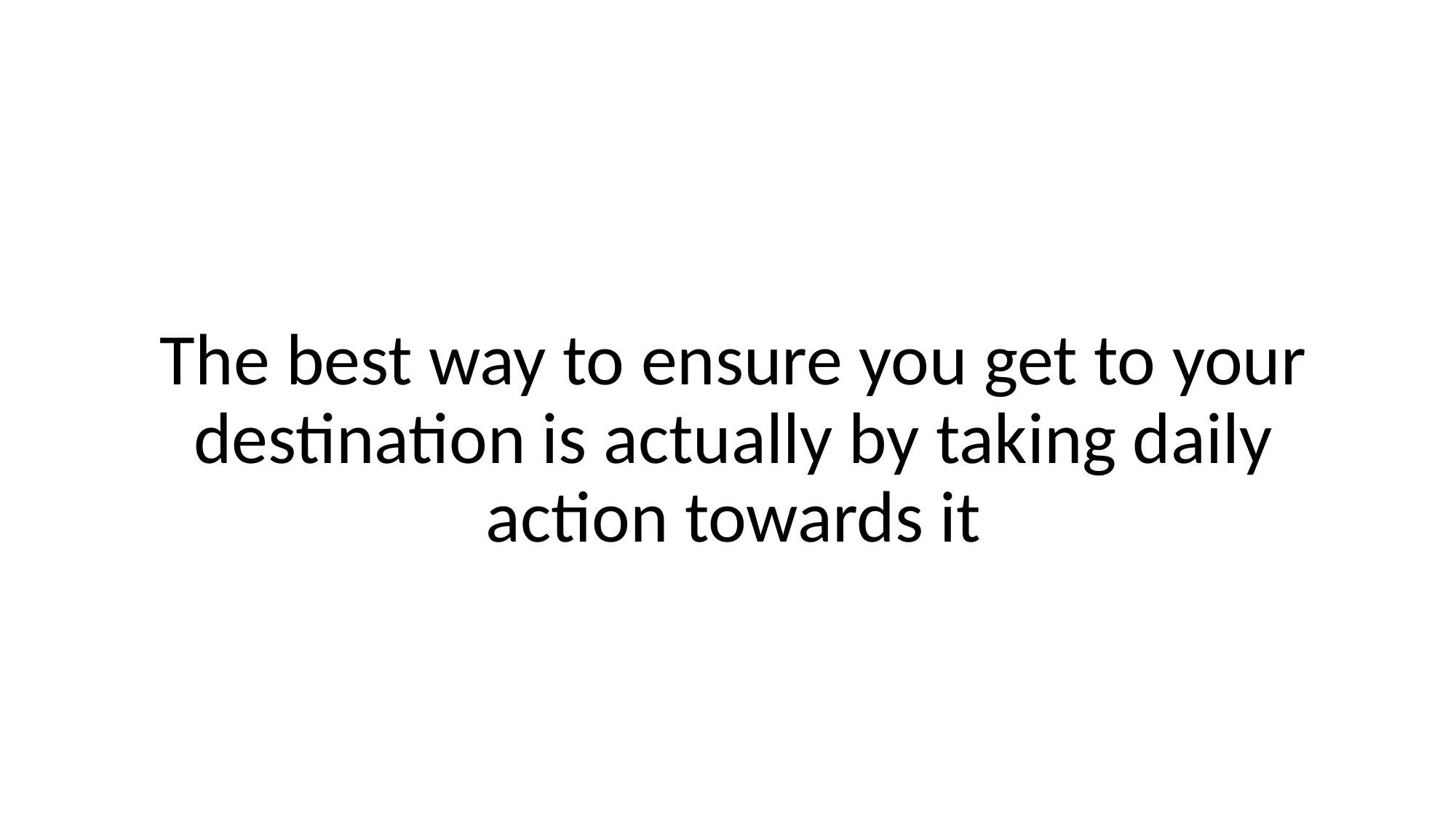

The best way to ensure you get to your destination is actually by taking daily action towards it